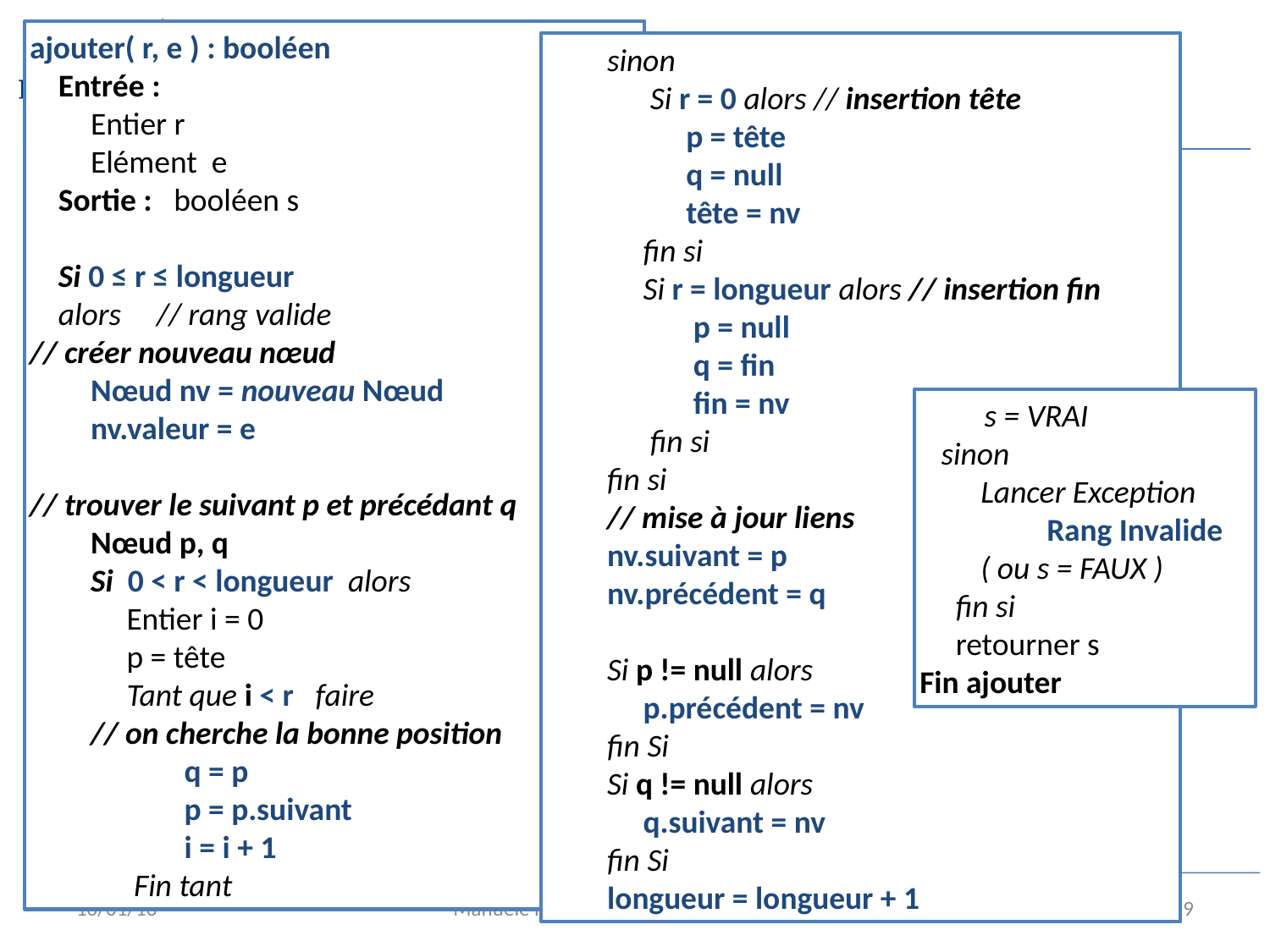

# Listes
ajouter( r, e ) : booléen
    Entrée :
	Entier r
	Elément  e
    Sortie :   booléen s

    Si 0 ≤ r ≤ longueur
    alors 	// rang valide
// créer nouveau nœud
     	Nœud nv = nouveau Nœud
	nv.valeur = e

// trouver le suivant p et précédant q
	Nœud p, q
	Si  0 < r < longueur  alors
	     Entier i = 0
	     p = tête
	     Tant que i < r   faire
  	// on cherche la bonne position
	             q = p
	             p = p.suivant
	             i = i + 1
	      Fin tant
	sinon
	      Si r = 0 alors // insertion tête
	           p = tête
	           q = null
	           tête = nv
	     fin si
	     Si r = longueur alors // insertion fin
	            p = null
	            q = fin
	            fin = nv
	      fin si
	fin si
	// mise à jour liens
	nv.suivant = p
	nv.précédent = q

	Si p != null alors
	     p.précédent = nv
	fin Si
	Si q != null alors
	     q.suivant = nv
	fin Si
	longueur = longueur + 1
         s = VRAI
   sinon
	Lancer Exception
		Rang Invalide
	( ou s = FAUX )
     fin si
     retourner s
Fin ajouter
10/01/16
Manuele Kirsch Pinheiro - UP1 / CRI / EMS
29